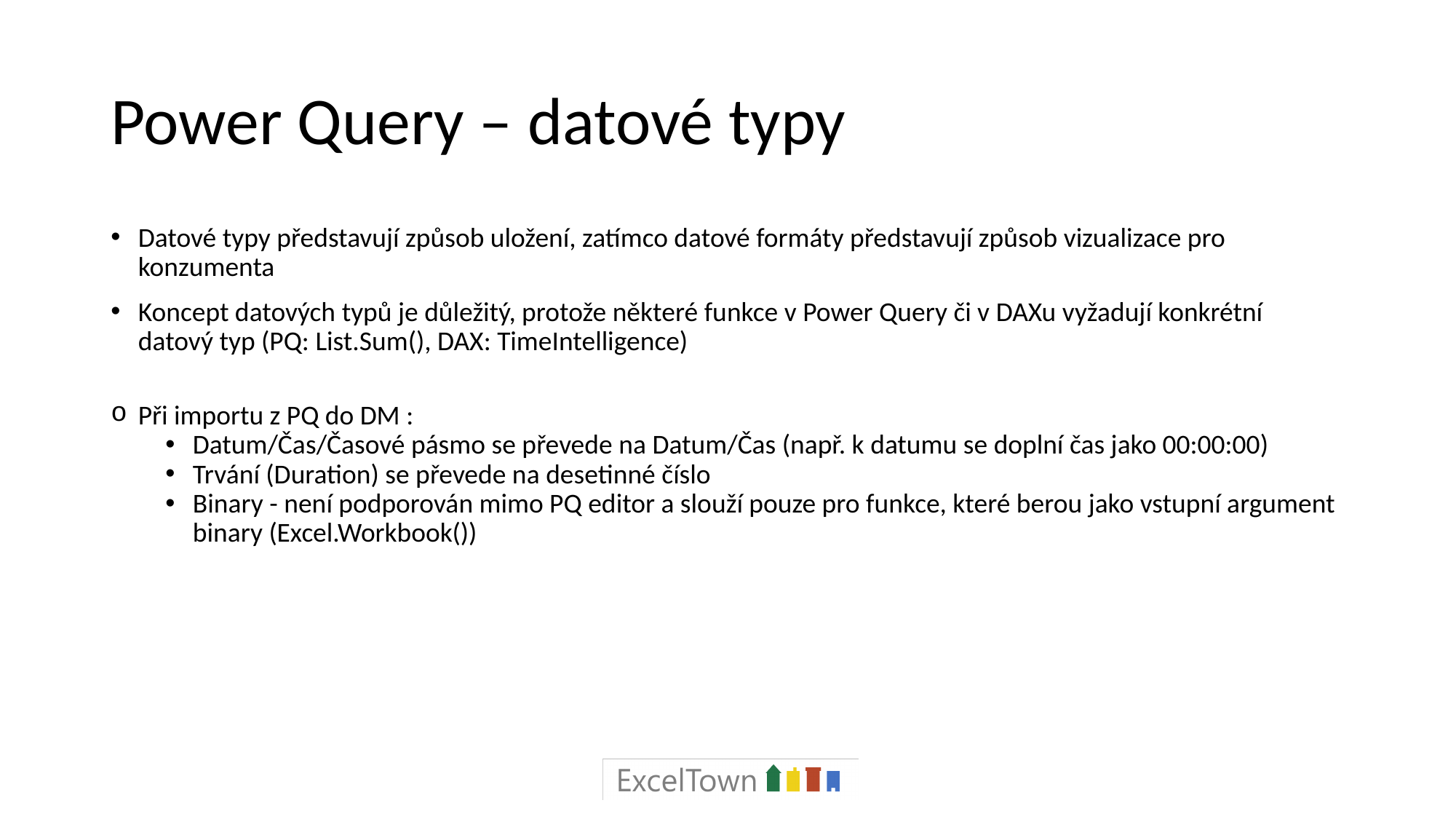

# Power Query – datové typy
Datové typy představují způsob uložení, zatímco datové formáty představují způsob vizualizace pro konzumenta
Koncept datových typů je důležitý, protože některé funkce v Power Query či v DAXu vyžadují konkrétní datový typ (PQ: List.Sum(), DAX: TimeIntelligence)

Při importu z PQ do DM :
Datum/Čas/Časové pásmo se převede na Datum/Čas (např. k datumu se doplní čas jako 00:00:00)
Trvání (Duration) se převede na desetinné číslo
Binary - není podporován mimo PQ editor a slouží pouze pro funkce, které berou jako vstupní argument binary (Excel.Workbook())